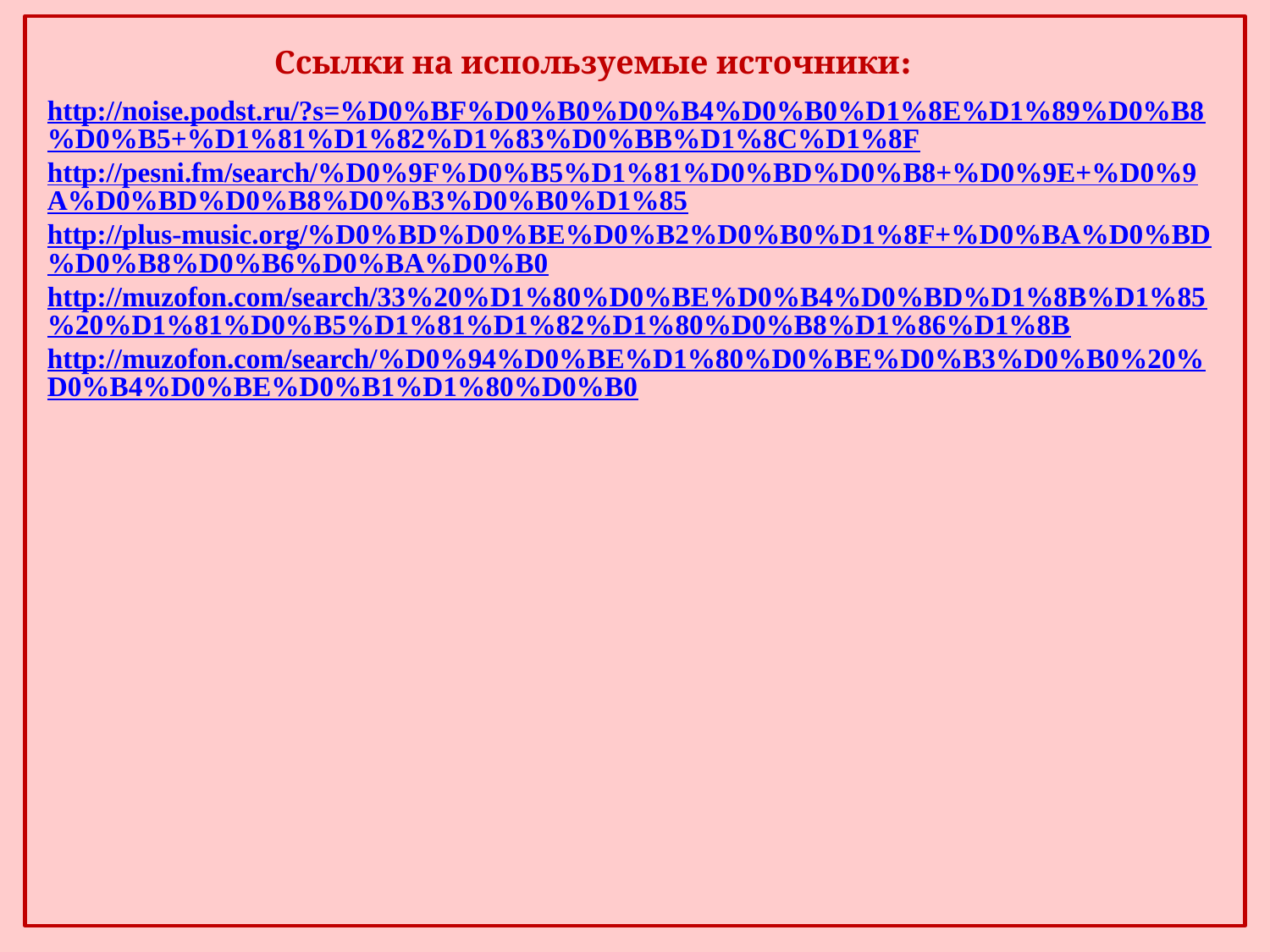

Ссылки на используемые источники:
http://noise.podst.ru/?s=%D0%BF%D0%B0%D0%B4%D0%B0%D1%8E%D1%89%D0%B8%D0%B5+%D1%81%D1%82%D1%83%D0%BB%D1%8C%D1%8F
http://pesni.fm/search/%D0%9F%D0%B5%D1%81%D0%BD%D0%B8+%D0%9E+%D0%9A%D0%BD%D0%B8%D0%B3%D0%B0%D1%85
http://plus-music.org/%D0%BD%D0%BE%D0%B2%D0%B0%D1%8F+%D0%BA%D0%BD%D0%B8%D0%B6%D0%BA%D0%B0
http://muzofon.com/search/33%20%D1%80%D0%BE%D0%B4%D0%BD%D1%8B%D1%85%20%D1%81%D0%B5%D1%81%D1%82%D1%80%D0%B8%D1%86%D1%8B
http://muzofon.com/search/%D0%94%D0%BE%D1%80%D0%BE%D0%B3%D0%B0%20%D0%B4%D0%BE%D0%B1%D1%80%D0%B0